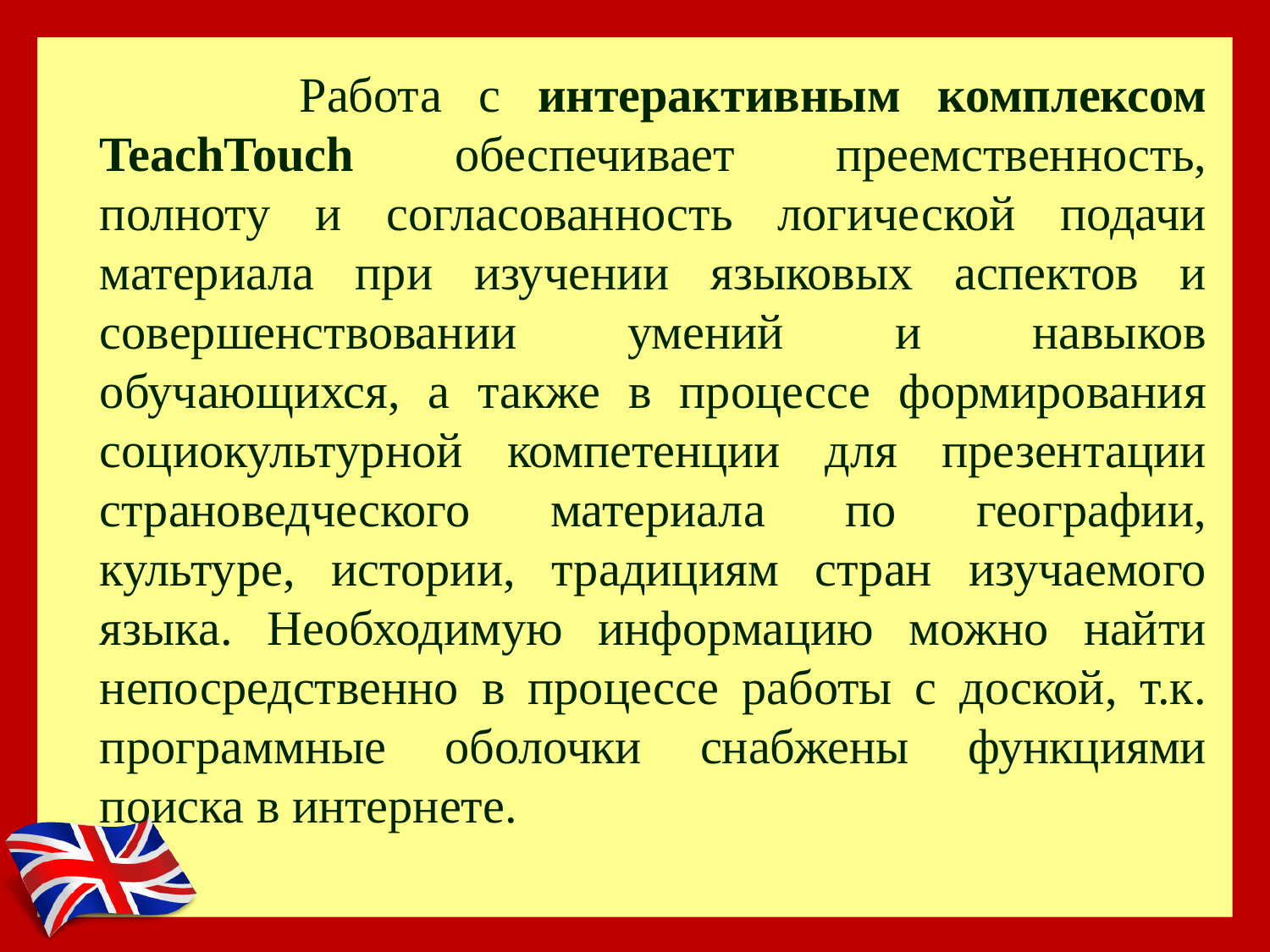

Работа с интерактивным комплексом TeachTouch обеспечивает преемственность, полноту и согласованность логической подачи материала при изучении языковых аспектов и совершенствовании умений и навыков обучающихся, а также в процессе формирования социокультурной компетенции для презентации страноведческого материала по географии, культуре, истории, традициям стран изучаемого языка. Необходимую информацию можно найти непосредственно в процессе работы с доской, т.к. программные оболочки снабжены функциями поиска в интернете.